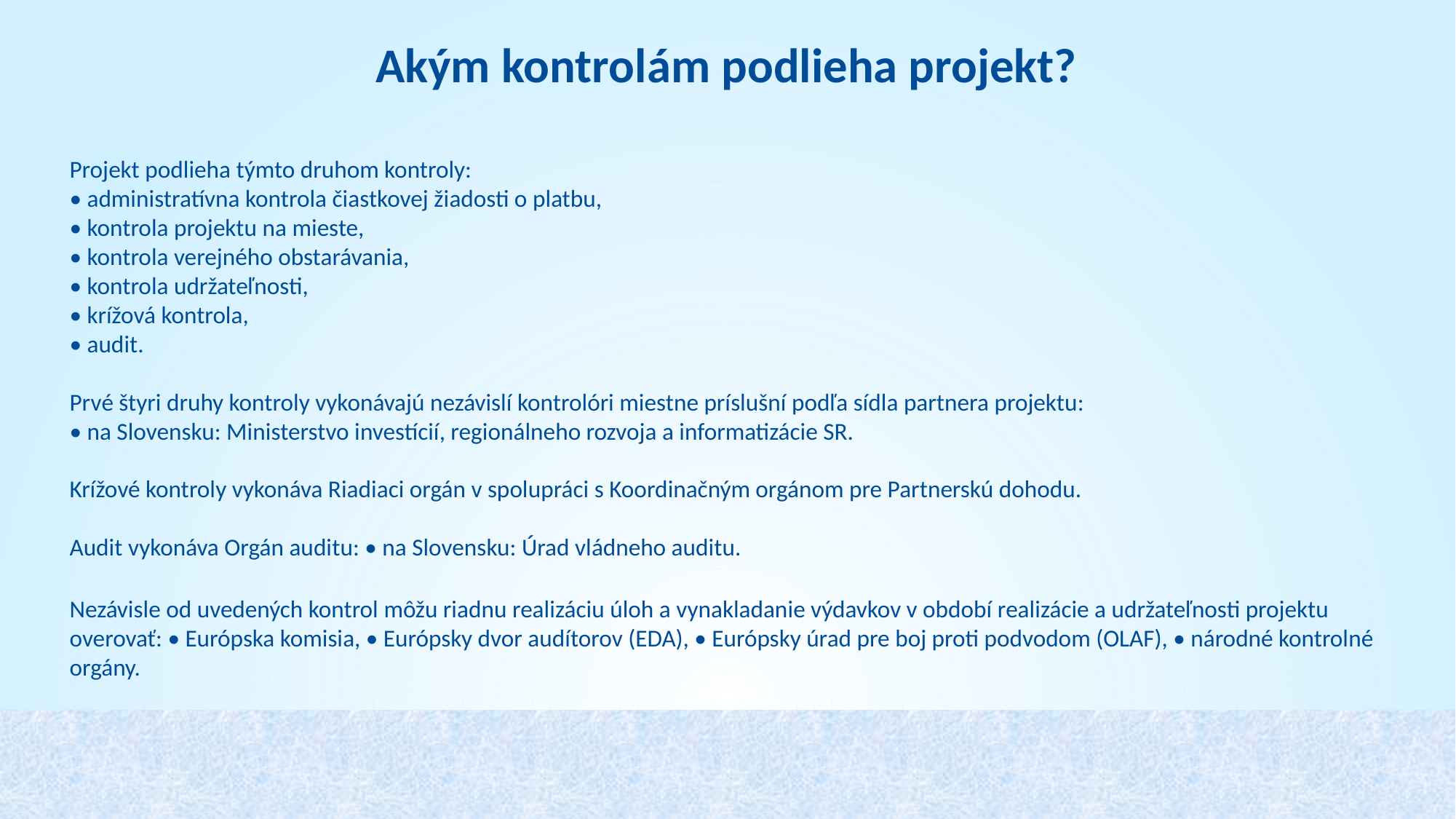

Akým kontrolám podlieha projekt?
Projekt podlieha týmto druhom kontroly:
• administratívna kontrola čiastkovej žiadosti o platbu,
• kontrola projektu na mieste,
• kontrola verejného obstarávania,
• kontrola udržateľnosti,
• krížová kontrola,
• audit.

Prvé štyri druhy kontroly vykonávajú nezávislí kontrolóri miestne príslušní podľa sídla partnera projektu:
• na Slovensku: Ministerstvo investícií, regionálneho rozvoja a informatizácie SR.

Krížové kontroly vykonáva Riadiaci orgán v spolupráci s Koordinačným orgánom pre Partnerskú dohodu.

Audit vykonáva Orgán auditu: • na Slovensku: Úrad vládneho auditu.

Nezávisle od uvedených kontrol môžu riadnu realizáciu úloh a vynakladanie výdavkov v období realizácie a udržateľnosti projektu overovať: • Európska komisia, • Európsky dvor audítorov (EDA), • Európsky úrad pre boj proti podvodom (OLAF), • národné kontrolné orgány.